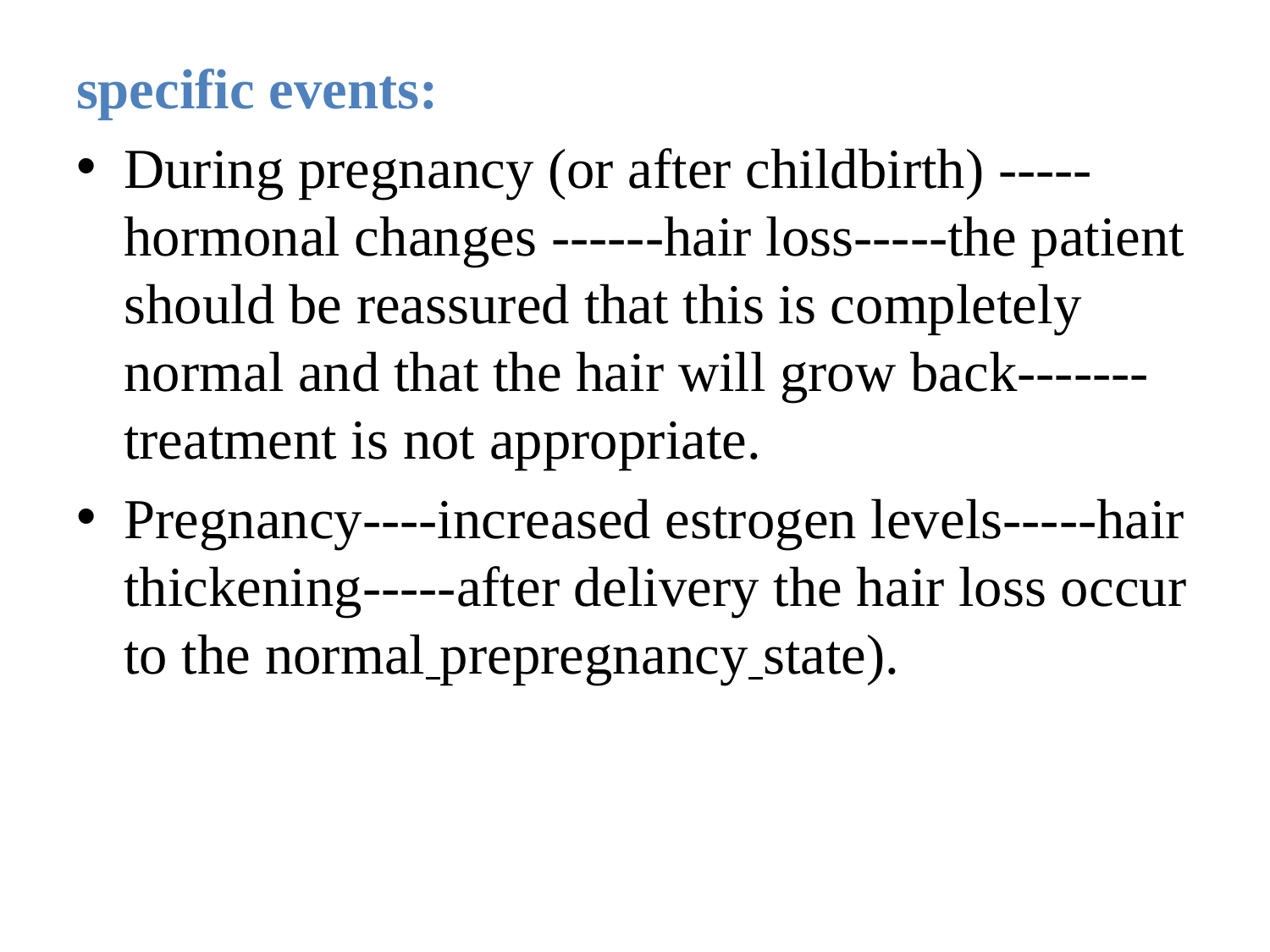

specific events:
During pregnancy (or after childbirth) -----hormonal changes ------hair loss-----the patient should be reassured that this is completely normal and that the hair will grow back-------treatment is not appropriate.
Pregnancy----increased estrogen levels-----hair thickening-----after delivery the hair loss occur to the normal prepregnancy state).